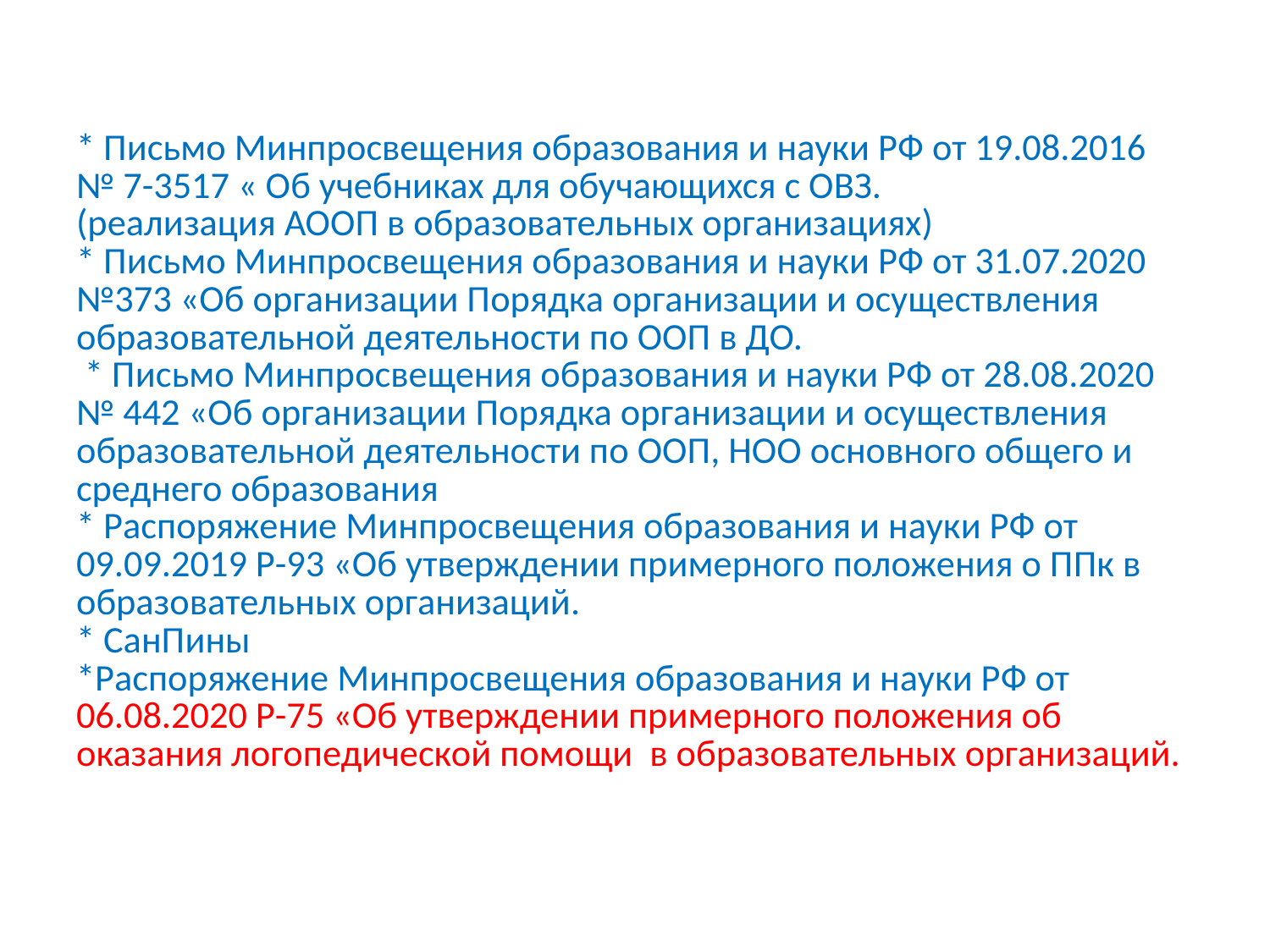

# * Письмо Минпросвещения образования и науки РФ от 19.08.2016 № 7-3517 « Об учебниках для обучающихся с ОВЗ. (реализация АООП в образовательных организациях) * Письмо Минпросвещения образования и науки РФ от 31.07.2020 №373 «Об организации Порядка организации и осуществления образовательной деятельности по ООП в ДО. * Письмо Минпросвещения образования и науки РФ от 28.08.2020 № 442 «Об организации Порядка организации и осуществления образовательной деятельности по ООП, НОО основного общего и среднего образования * Распоряжение Минпросвещения образования и науки РФ от 09.09.2019 Р-93 «Об утверждении примерного положения о ППк в образовательных организаций. * СанПины *Распоряжение Минпросвещения образования и науки РФ от 06.08.2020 Р-75 «Об утверждении примерного положения об оказания логопедической помощи  в образовательных организаций.